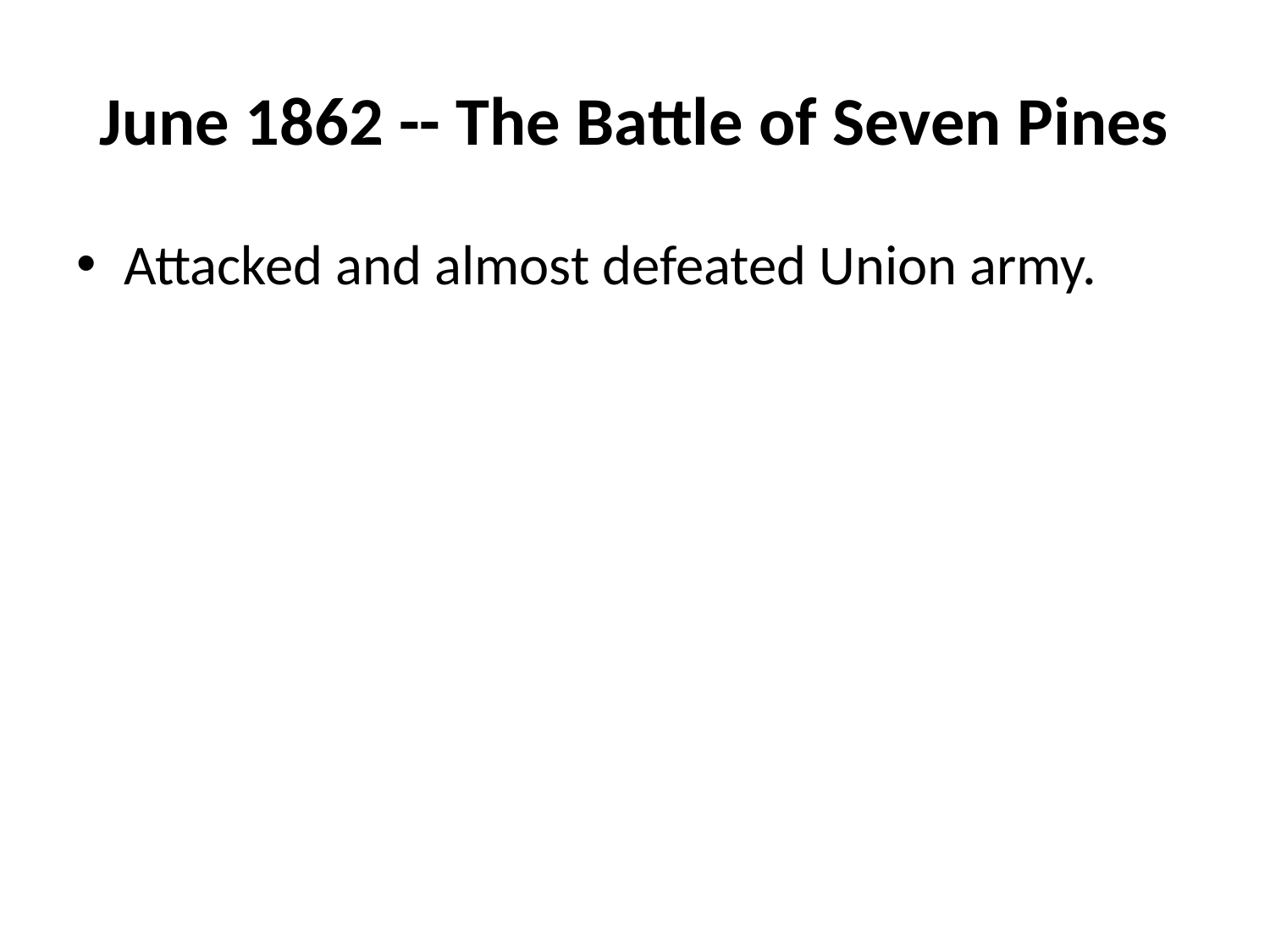

# June 1862 -- The Battle of Seven Pines
Attacked and almost defeated Union army.